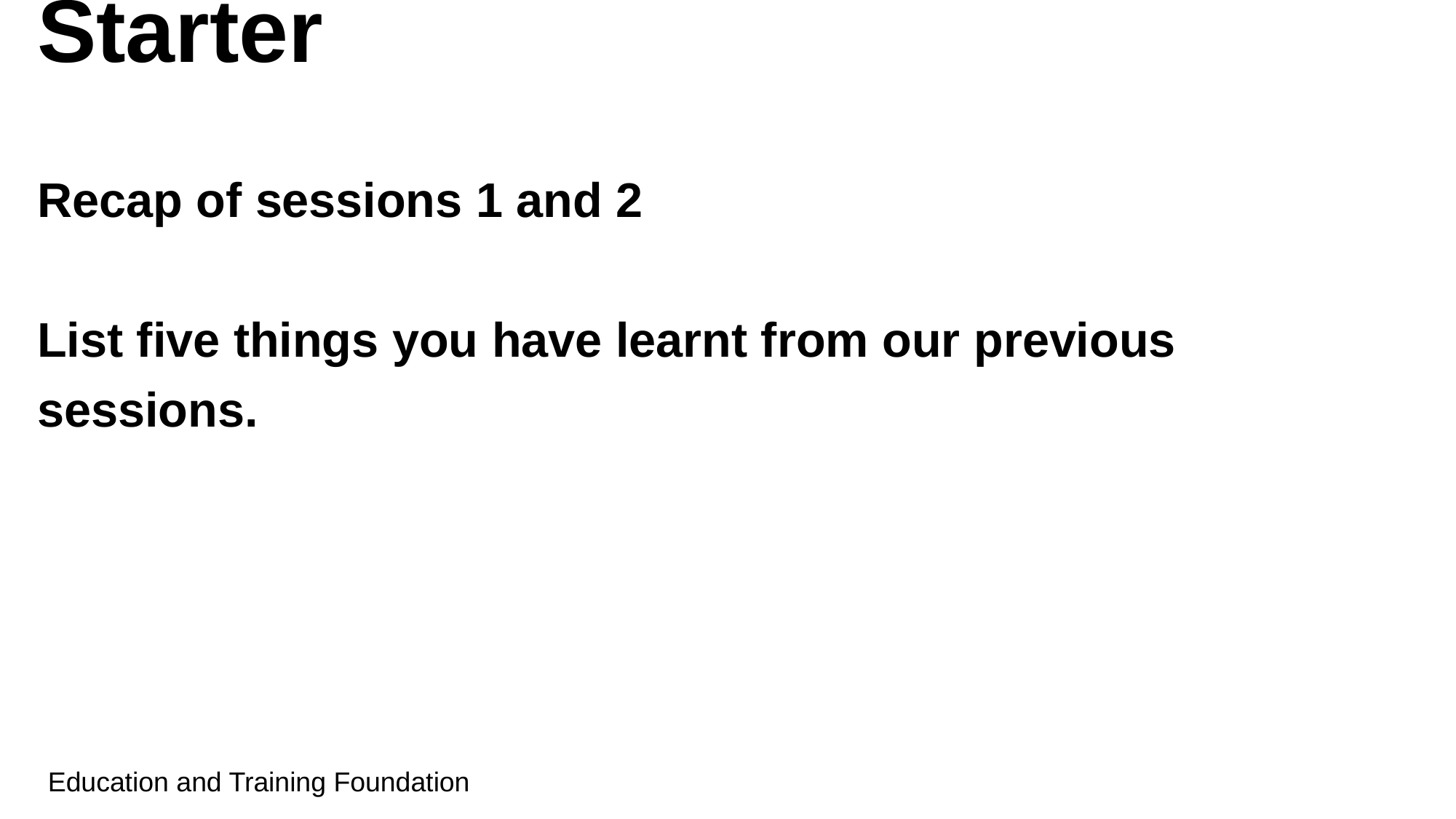

# Starter
Recap of sessions 1 and 2

List five things you have learnt from our previous sessions.

Education and Training Foundation